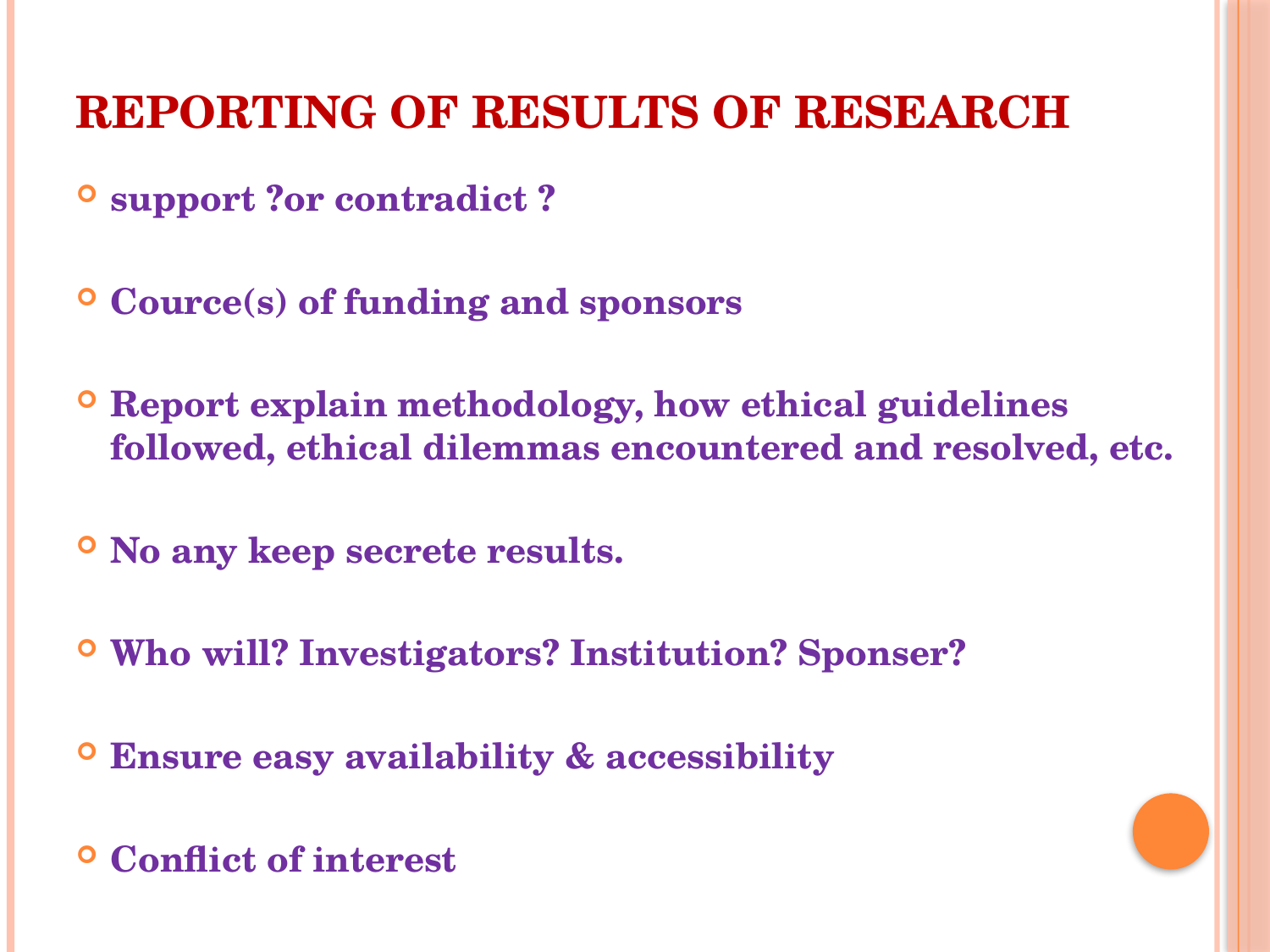

# Reporting of results of research
support ?or contradict ?

Cource(s) of funding and sponsors

Report explain methodology, how ethical guidelines  followed, ethical dilemmas encountered and resolved, etc.

No any keep secrete results.

Who will? Investigators? Institution? Sponser?

Ensure easy availability & accessibility

Conflict of interest